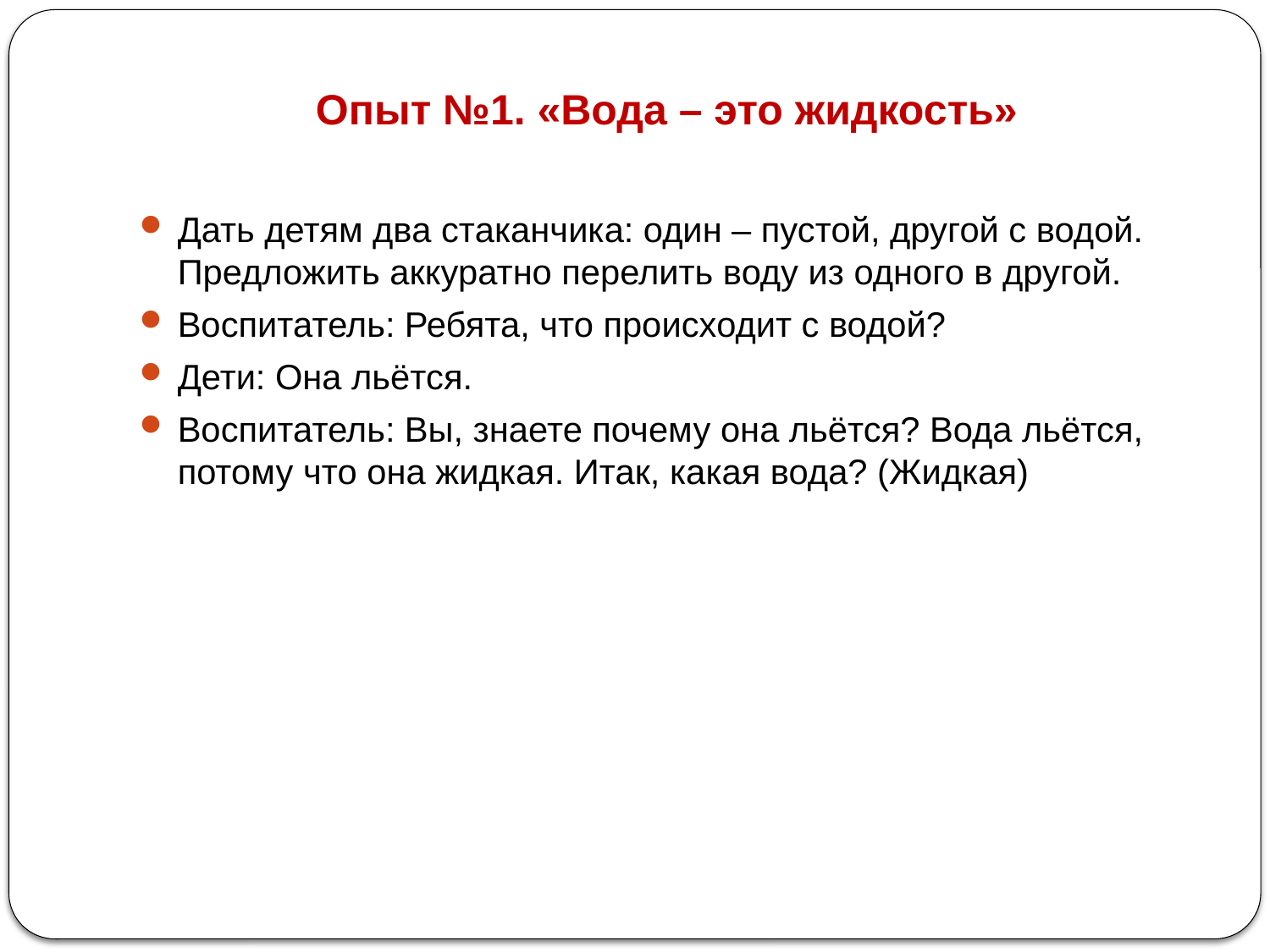

# Опыт №1. «Вода – это жидкость»
Дать детям два стаканчика: один – пустой, другой с водой. Предложить аккуратно перелить воду из одного в другой.
Воспитатель: Ребята, что происходит с водой?
Дети: Она льётся.
Воспитатель: Вы, знаете почему она льётся? Вода льётся, потому что она жидкая. Итак, какая вода? (Жидкая)